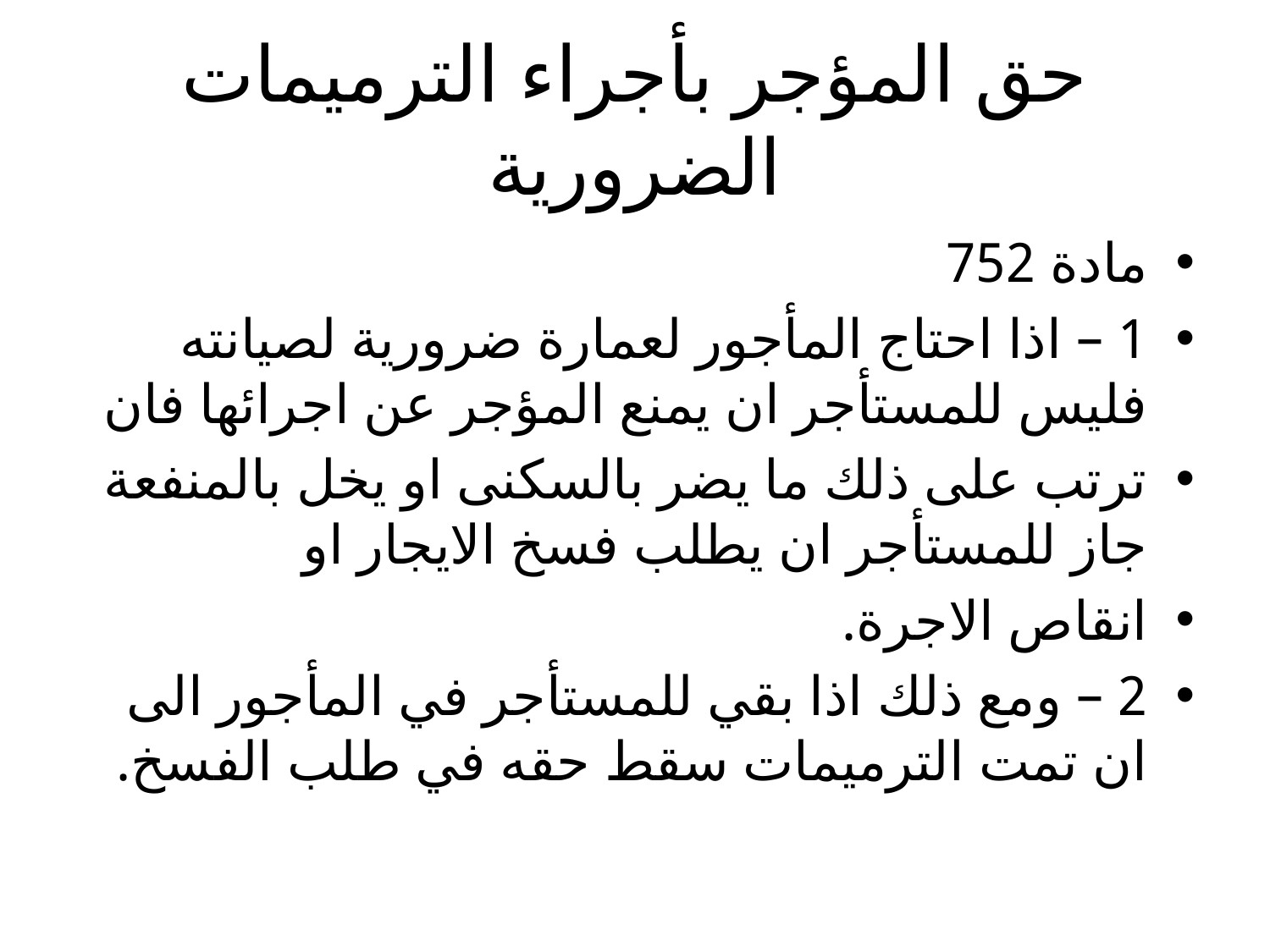

# حق المؤجر بأجراء الترميمات الضرورية
مادة 752
1 – اذا احتاج المأجور لعمارة ضرورية لصیانته فلیس للمستأجر ان يمنع المؤجر عن اجرائھا فان
ترتب على ذلك ما يضر بالسكنى او يخل بالمنفعة جاز للمستأجر ان يطلب فسخ الايجار او
انقاص الاجرة.
2 – ومع ذلك اذا بقي للمستأجر في المأجور الى ان تمت الترمیمات سقط حقه في طلب الفسخ.